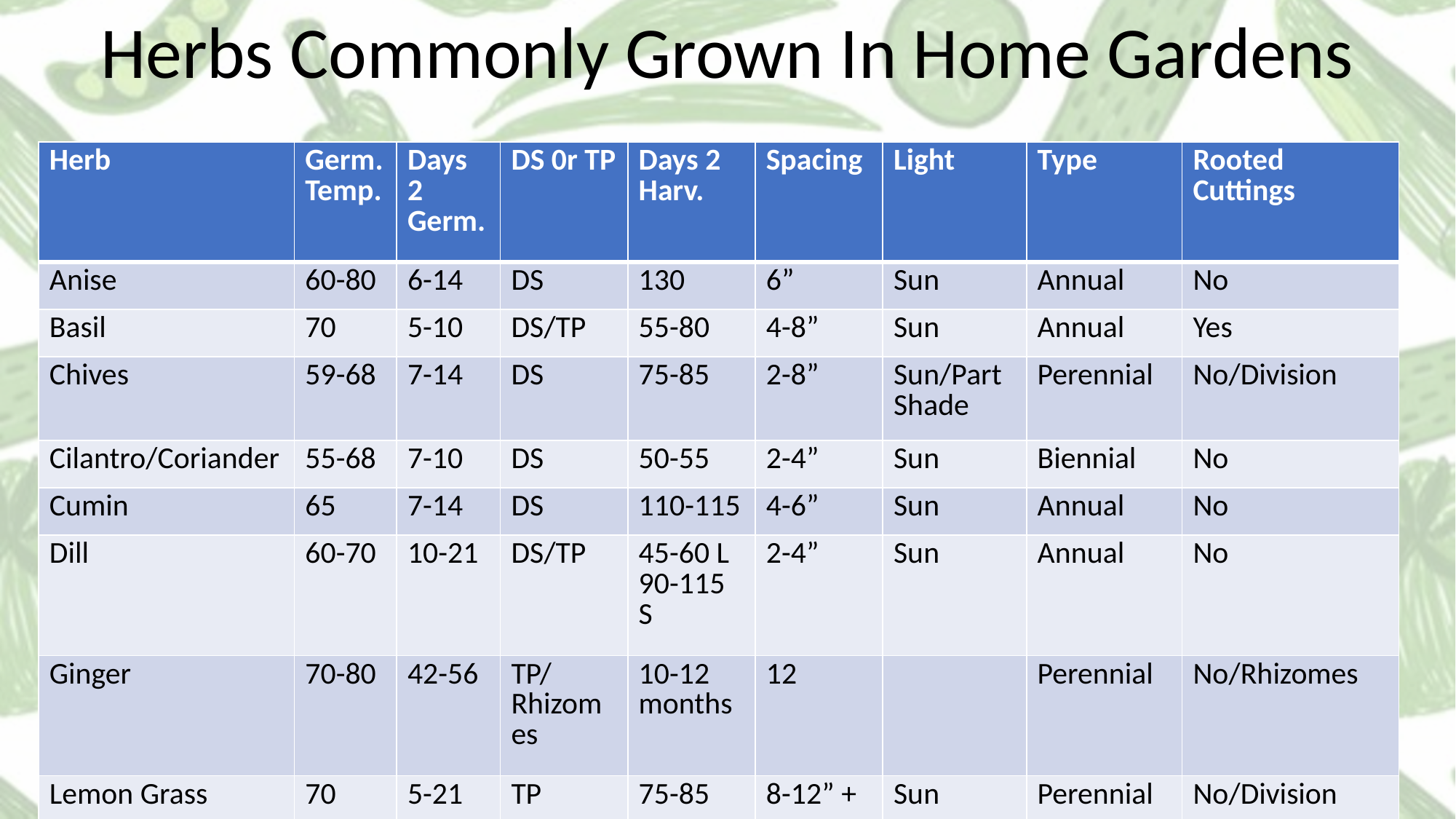

Herbs Commonly Grown In Home Gardens
| Herb | Germ. Temp. | Days 2 Germ. | DS 0r TP | Days 2 Harv. | Spacing | Light | Type | Rooted Cuttings |
| --- | --- | --- | --- | --- | --- | --- | --- | --- |
| Anise | 60-80 | 6-14 | DS | 130 | 6” | Sun | Annual | No |
| Basil | 70 | 5-10 | DS/TP | 55-80 | 4-8” | Sun | Annual | Yes |
| Chives | 59-68 | 7-14 | DS | 75-85 | 2-8” | Sun/Part Shade | Perennial | No/Division |
| Cilantro/Coriander | 55-68 | 7-10 | DS | 50-55 | 2-4” | Sun | Biennial | No |
| Cumin | 65 | 7-14 | DS | 110-115 | 4-6” | Sun | Annual | No |
| Dill | 60-70 | 10-21 | DS/TP | 45-60 L 90-115 S | 2-4” | Sun | Annual | No |
| Ginger | 70-80 | 42-56 | TP/Rhizomes | 10-12 months | 12 |  | Perennial | No/Rhizomes |
| Lemon Grass | 70 | 5-21 | TP | 75-85 | 8-12” + | Sun | Perennial | No/Division |